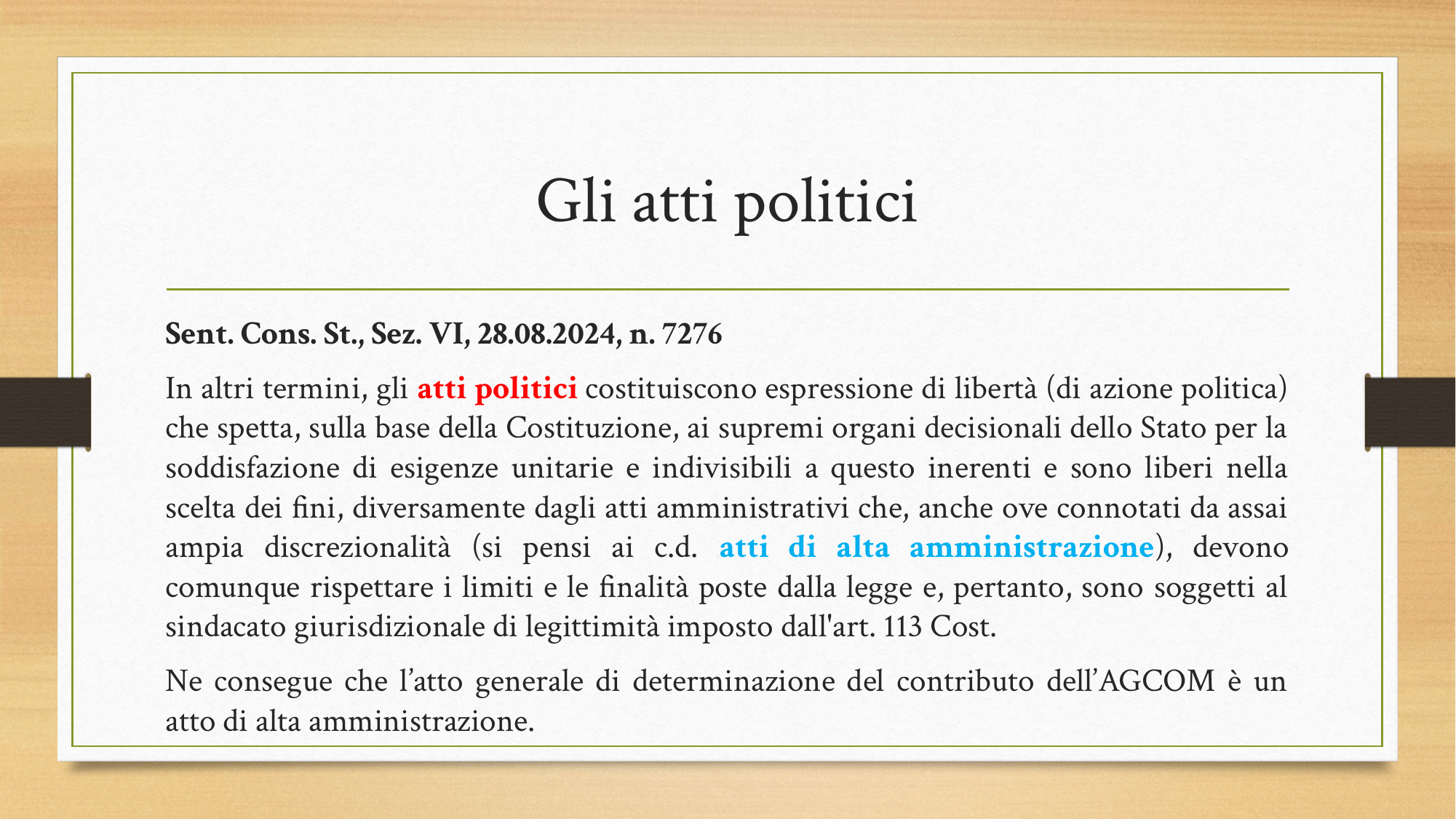

# Gli atti politici
Sent. Cons. St., Sez. VI, 28.08.2024, n. 7276
In altri termini, gli atti politici costituiscono espressione di libertà (di azione politica) che spetta, sulla base della Costituzione, ai supremi organi decisionali dello Stato per la soddisfazione di esigenze unitarie e indivisibili a questo inerenti e sono liberi nella scelta dei fini, diversamente dagli atti amministrativi che, anche ove connotati da assai ampia discrezionalità (si pensi ai c.d. atti di alta amministrazione), devono comunque rispettare i limiti e le finalità poste dalla legge e, pertanto, sono soggetti al sindacato giurisdizionale di legittimità imposto dall'art. 113 Cost.
Ne consegue che l’atto generale di determinazione del contributo dell’AGCOM è un atto di alta amministrazione.